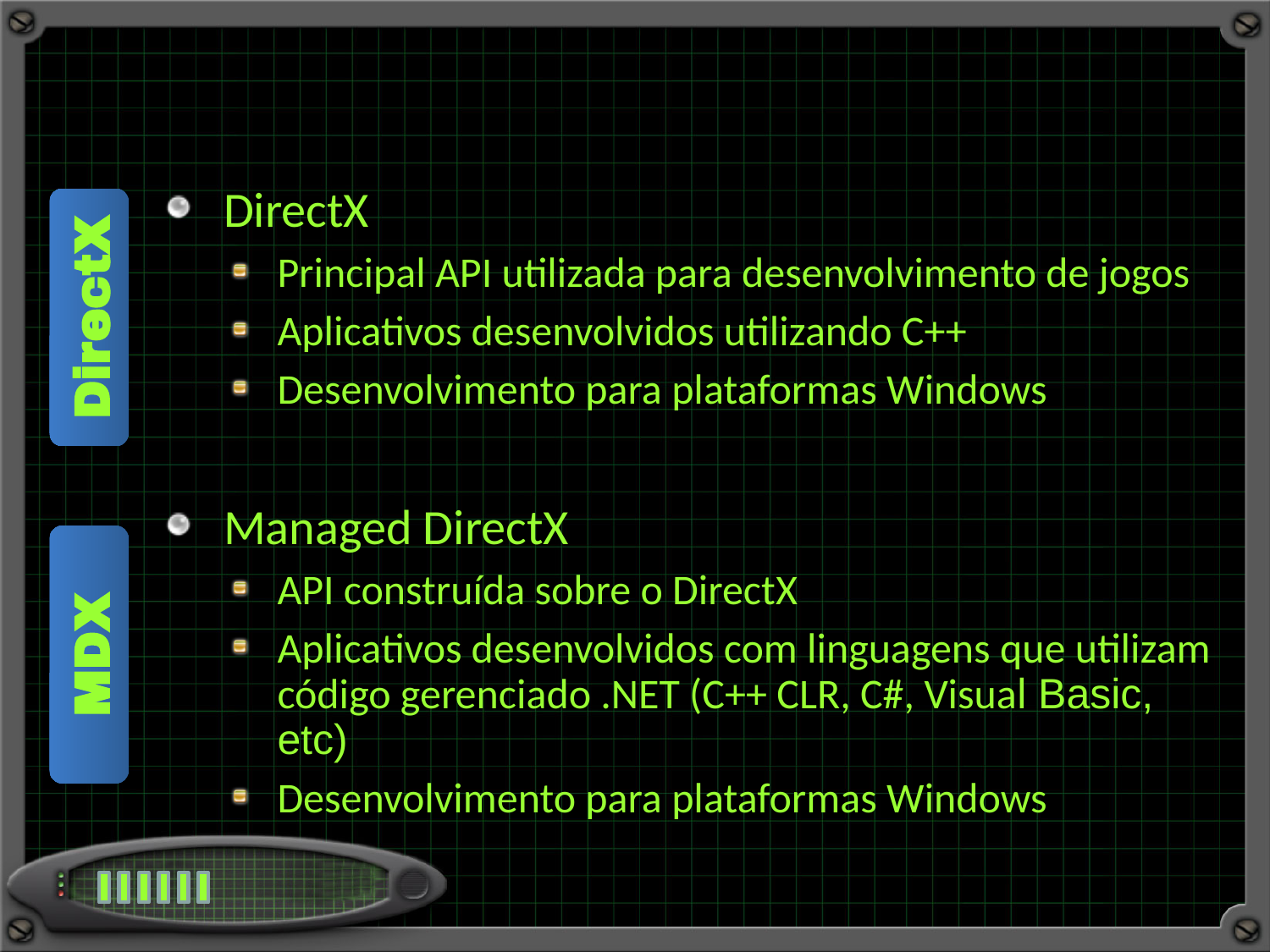

DirectX
Principal API utilizada para desenvolvimento de jogos
Aplicativos desenvolvidos utilizando C++
Desenvolvimento para plataformas Windows

DirectX
Managed DirectX
API construída sobre o DirectX
Aplicativos desenvolvidos com linguagens que utilizam código gerenciado .NET (C++ CLR, C#, Visual Basic, etc)
Desenvolvimento para plataformas Windows

MDX